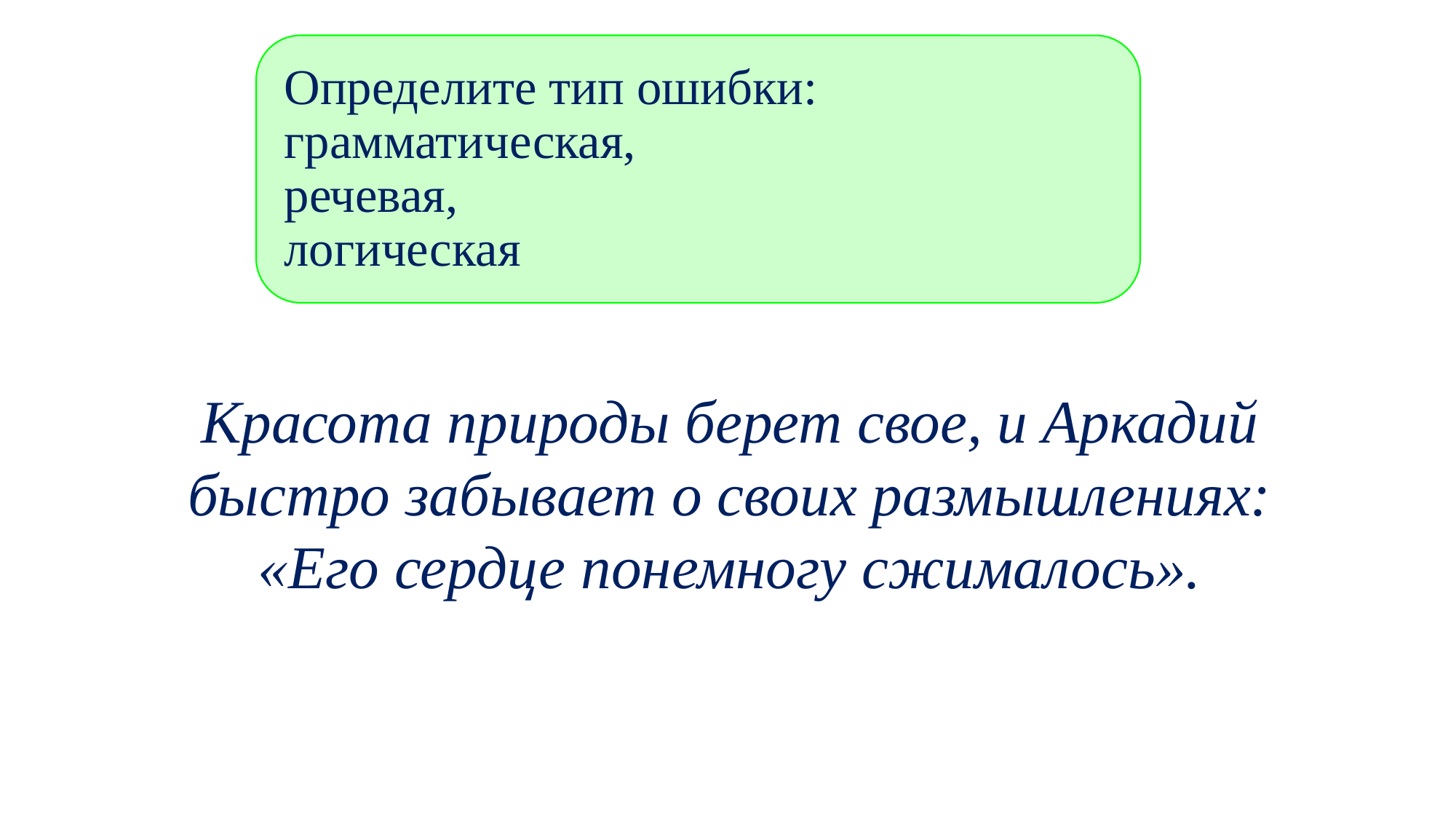

Определите тип ошибки:
грамматическая,
речевая,
логическая
Красота природы берет свое, и Аркадий быстро забывает о своих размышлениях: «Его сердце понемногу сжималось».